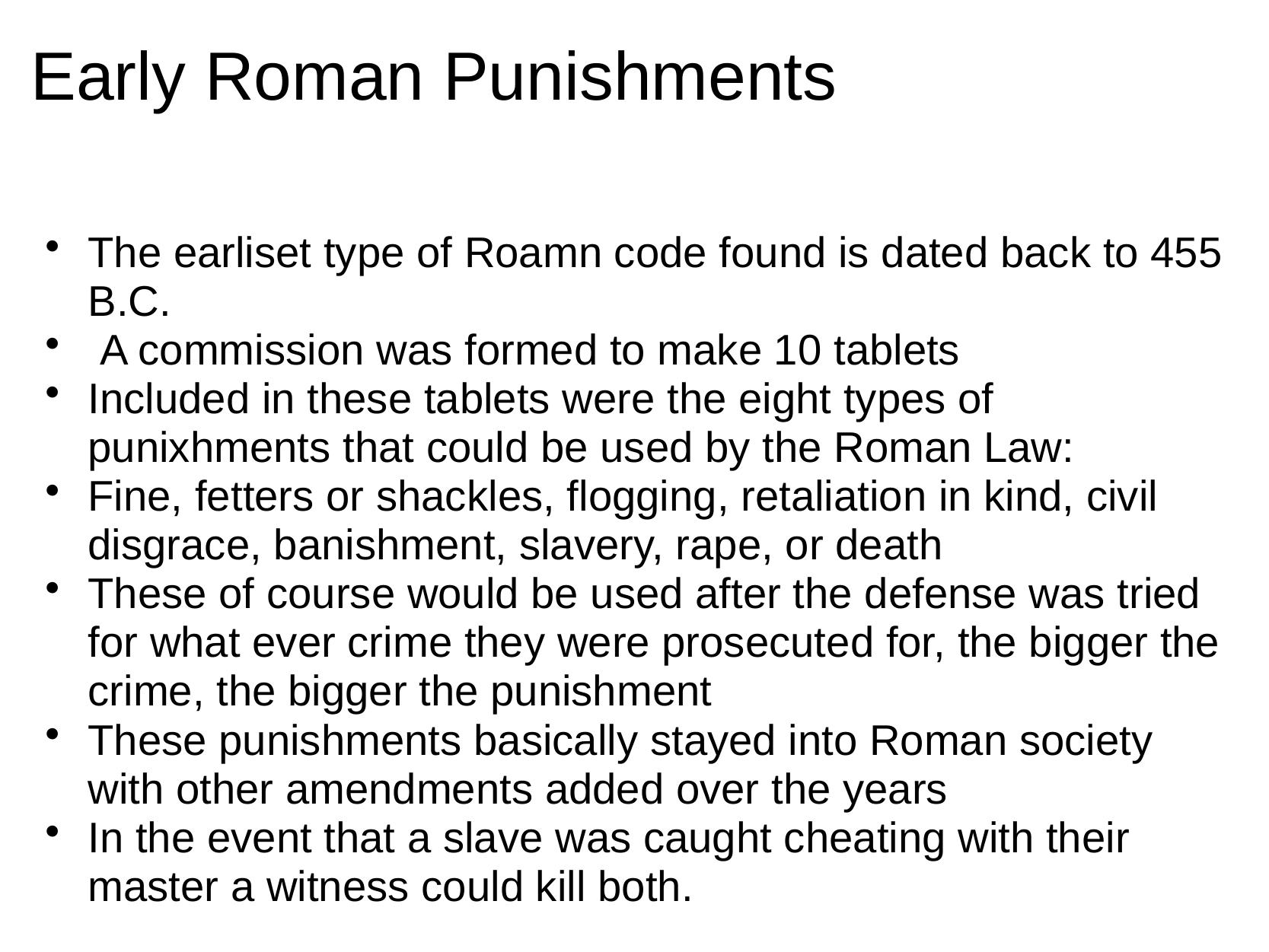

# Early Roman Punishments
The earliset type of Roamn code found is dated back to 455 B.C.
 A commission was formed to make 10 tablets
Included in these tablets were the eight types of punixhments that could be used by the Roman Law:
Fine, fetters or shackles, flogging, retaliation in kind, civil disgrace, banishment, slavery, rape, or death
These of course would be used after the defense was tried for what ever crime they were prosecuted for, the bigger the crime, the bigger the punishment
These punishments basically stayed into Roman society with other amendments added over the years
In the event that a slave was caught cheating with their master a witness could kill both.